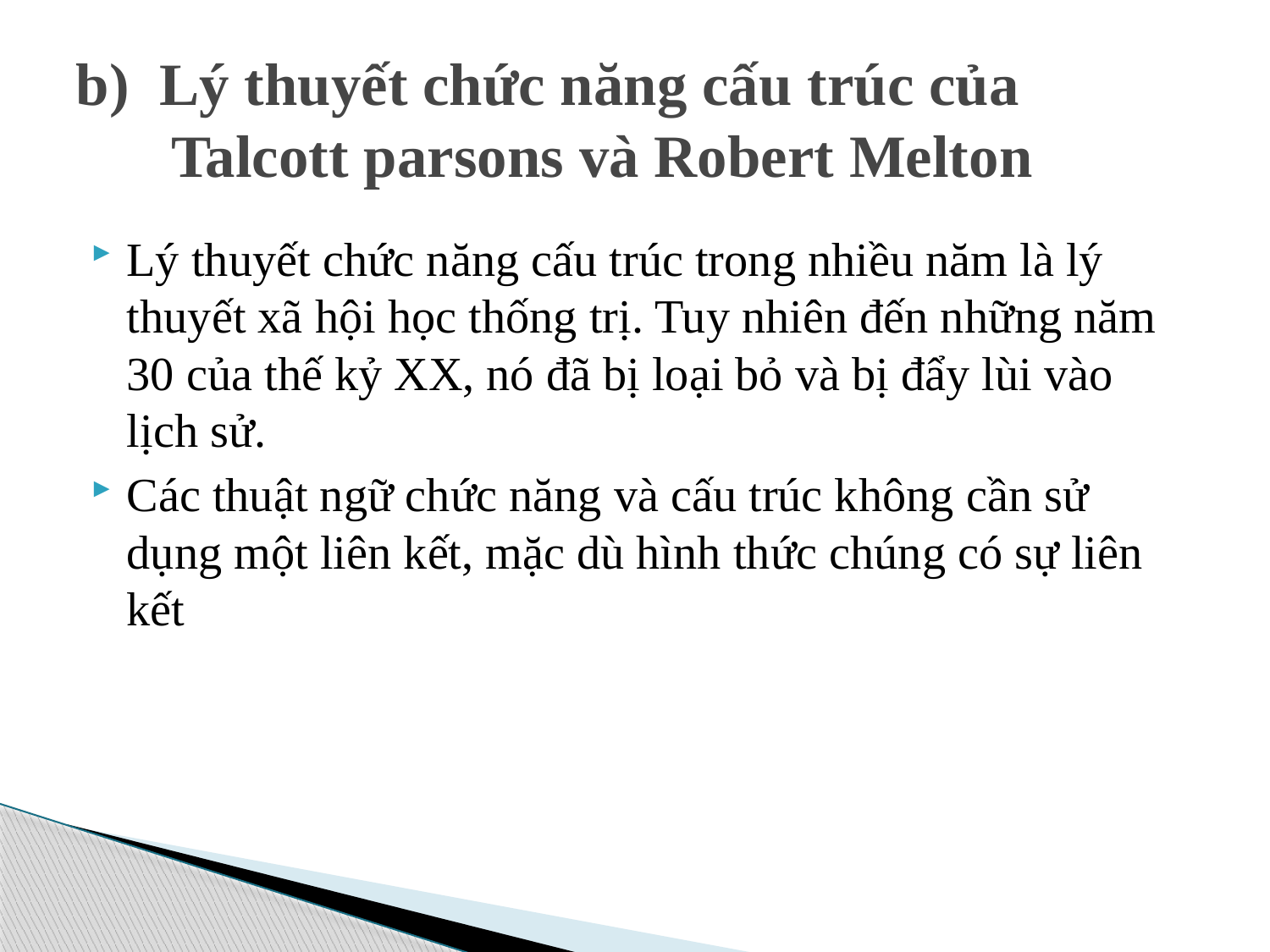

# b)  Lý thuyết chức năng cấu trúc của Talcott parsons và Robert Melton
Lý thuyết chức năng cấu trúc trong nhiều năm là lý thuyết xã hội học thống trị. Tuy nhiên đến những năm 30 của thế kỷ XX, nó đã bị loại bỏ và bị đẩy lùi vào lịch sử.
Các thuật ngữ chức năng và cấu trúc không cần sử dụng một liên kết, mặc dù hình thức chúng có sự liên kết